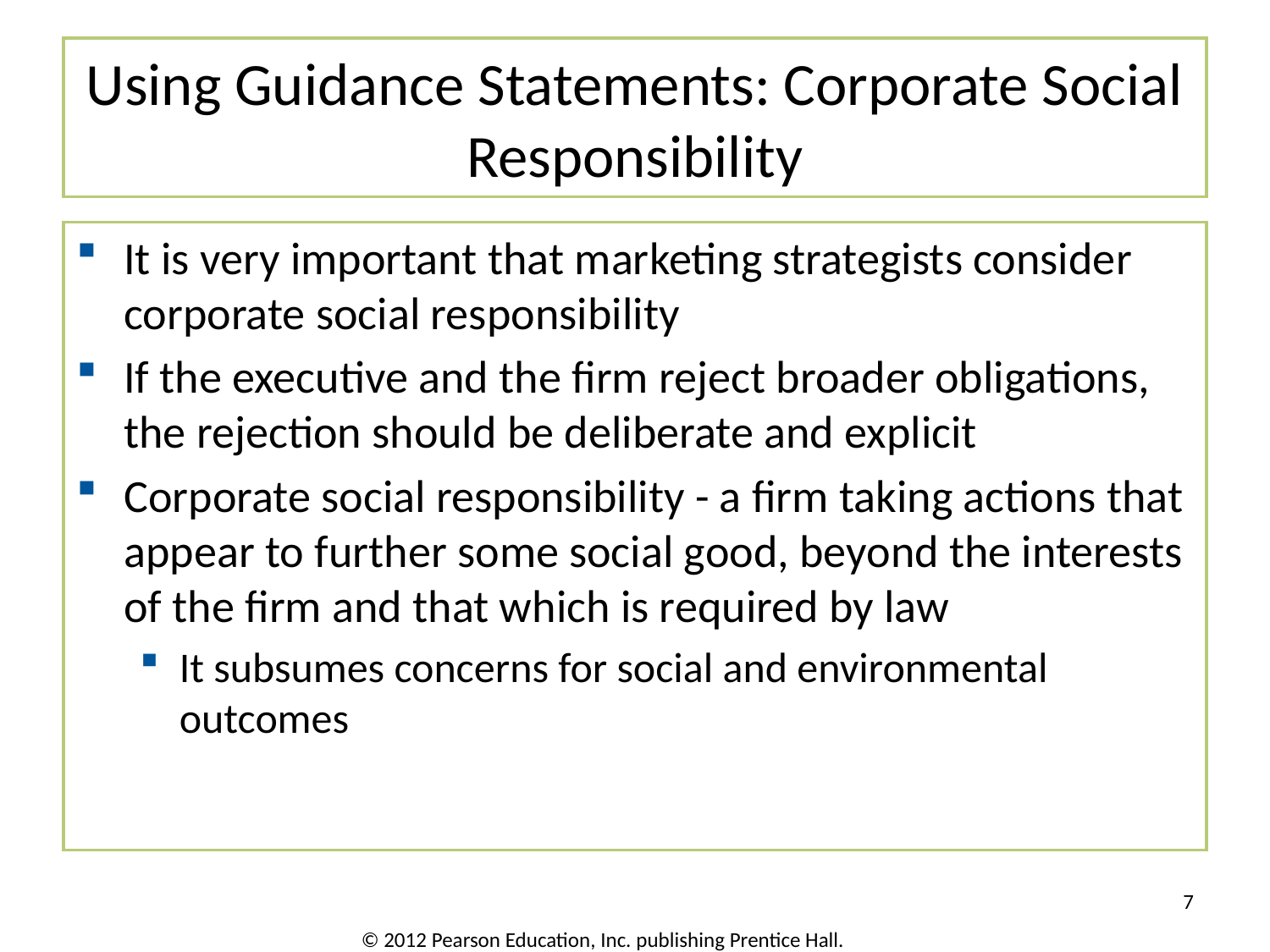

# Using Guidance Statements: Corporate Social Responsibility
It is very important that marketing strategists consider corporate social responsibility
If the executive and the firm reject broader obligations, the rejection should be deliberate and explicit
Corporate social responsibility - a firm taking actions that appear to further some social good, beyond the interests of the firm and that which is required by law
It subsumes concerns for social and environmental outcomes

7